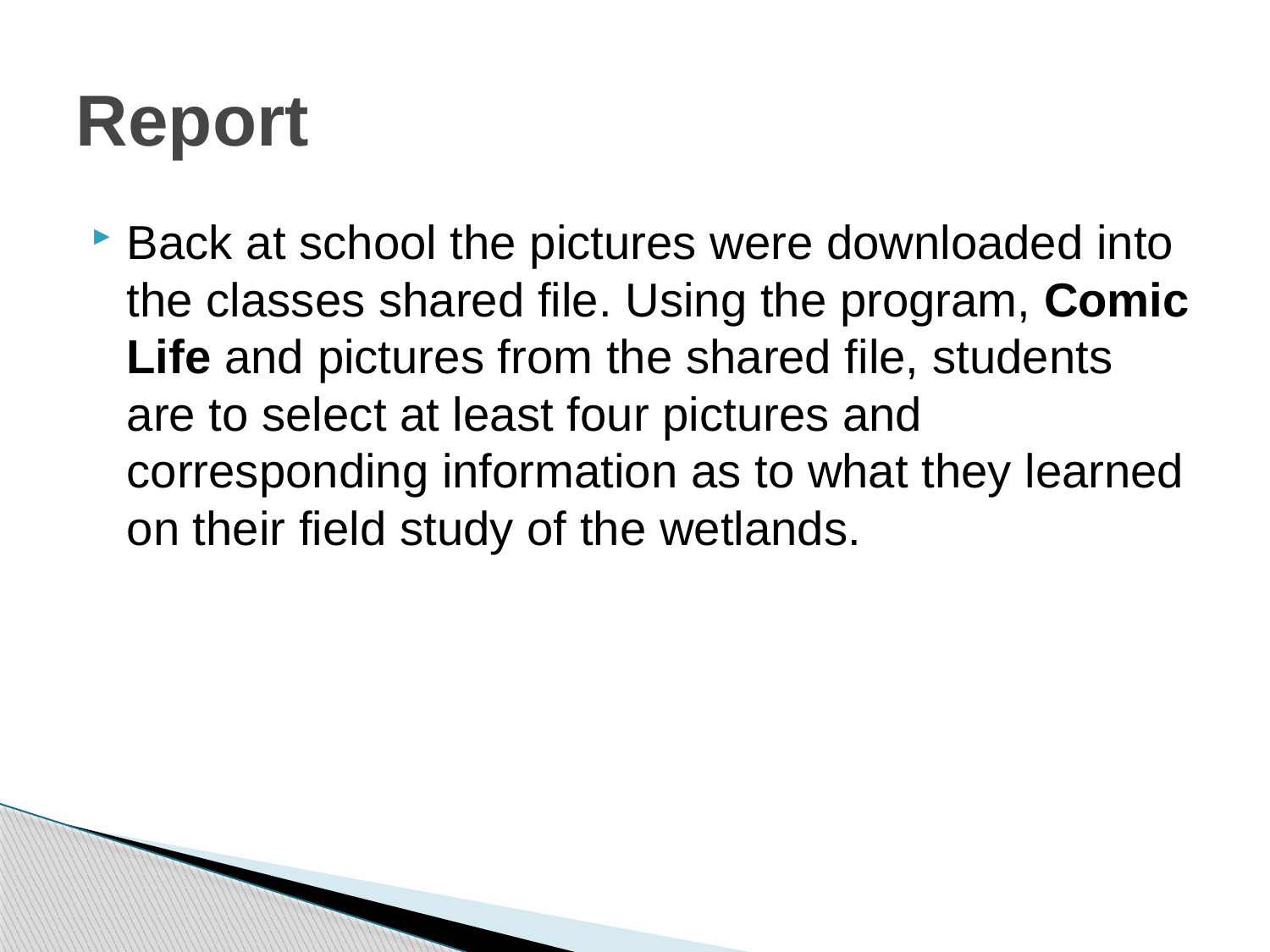

# Report
Back at school the pictures were downloaded into the classes shared file. Using the program, Comic Life and pictures from the shared file, students are to select at least four pictures and corresponding information as to what they learned on their field study of the wetlands.